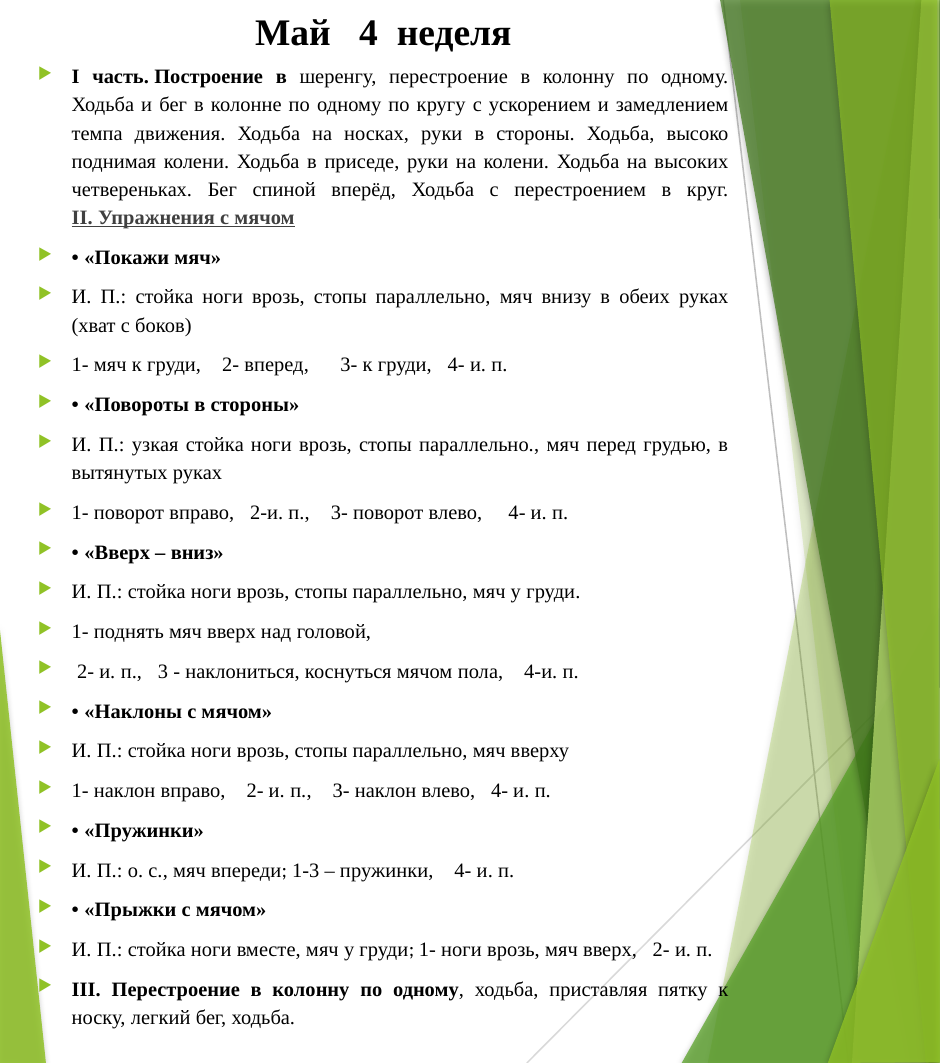

# Май   4  неделя
I часть. Построение в шеренгу, перестроение в колонну по одному. Ходьба и бег в колонне по одному по кругу с ускорением и замедлением темпа движения. Ходьба на носках, руки в стороны. Ходьба, высоко поднимая колени. Ходьба в приседе, руки на колени. Ходьба на высоких четвереньках. Бег спиной вперёд, Ходьба с перестроением в круг.
II. Упражнения с мячом
• «Покажи мяч»
И. П.: стойка ноги врозь, стопы параллельно, мяч внизу в обеих руках (хват с боков)
1- мяч к груди,    2- вперед,      3- к груди,   4- и. п.
• «Повороты в стороны»
И. П.: узкая стойка ноги врозь, стопы параллельно., мяч перед грудью, в вытянутых руках
1- поворот вправо,   2-и. п.,    3- поворот влево,     4- и. п.
• «Вверх – вниз»
И. П.: стойка ноги врозь, стопы параллельно, мяч у груди.
1- поднять мяч вверх над головой,
 2- и. п.,   3 - наклониться, коснуться мячом пола,    4-и. п.
• «Наклоны с мячом»
И. П.: стойка ноги врозь, стопы параллельно, мяч вверху
1- наклон вправо,    2- и. п.,    3- наклон влево,   4- и. п.
• «Пружинки»
И. П.: о. с., мяч впереди; 1-3 – пружинки,    4- и. п.
• «Прыжки с мячом»
И. П.: стойка ноги вместе, мяч у груди; 1- ноги врозь, мяч вверх,   2- и. п.
III. Перестроение в колонну по одному, ходьба, приставляя пятку к носку, легкий бег, ходьба.